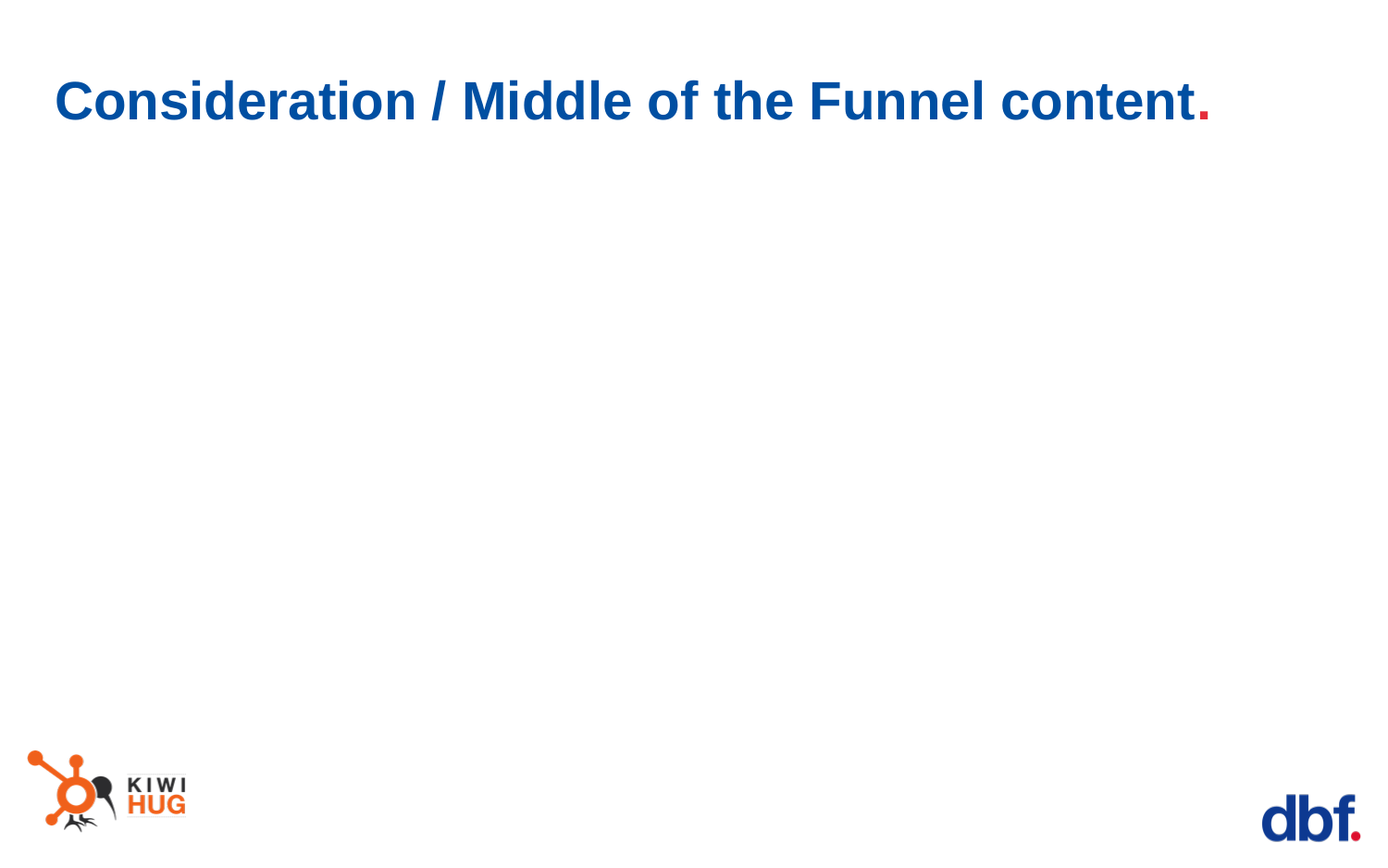

Consideration / Middle of the Funnel content.